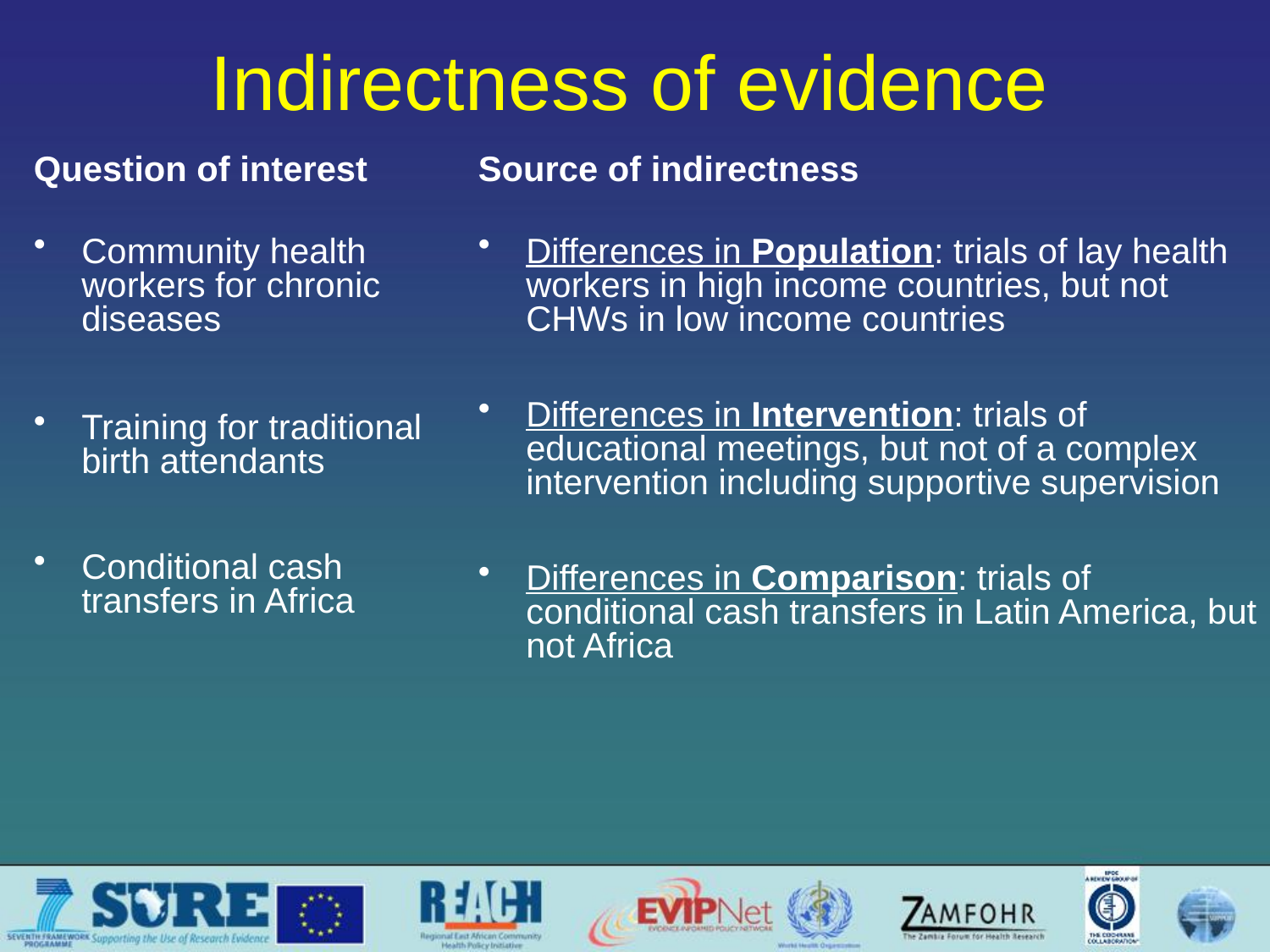

# Indirectness of evidence
Question of interest

Community health workers for chronic diseases

Training for traditional birth attendants

Conditional cash transfers in Africa
Source of indirectness

Differences in Population: trials of lay health workers in high income countries, but not CHWs in low income countries

Differences in Intervention: trials of educational meetings, but not of a complex intervention including supportive supervision

Differences in Comparison: trials of conditional cash transfers in Latin America, but not Africa